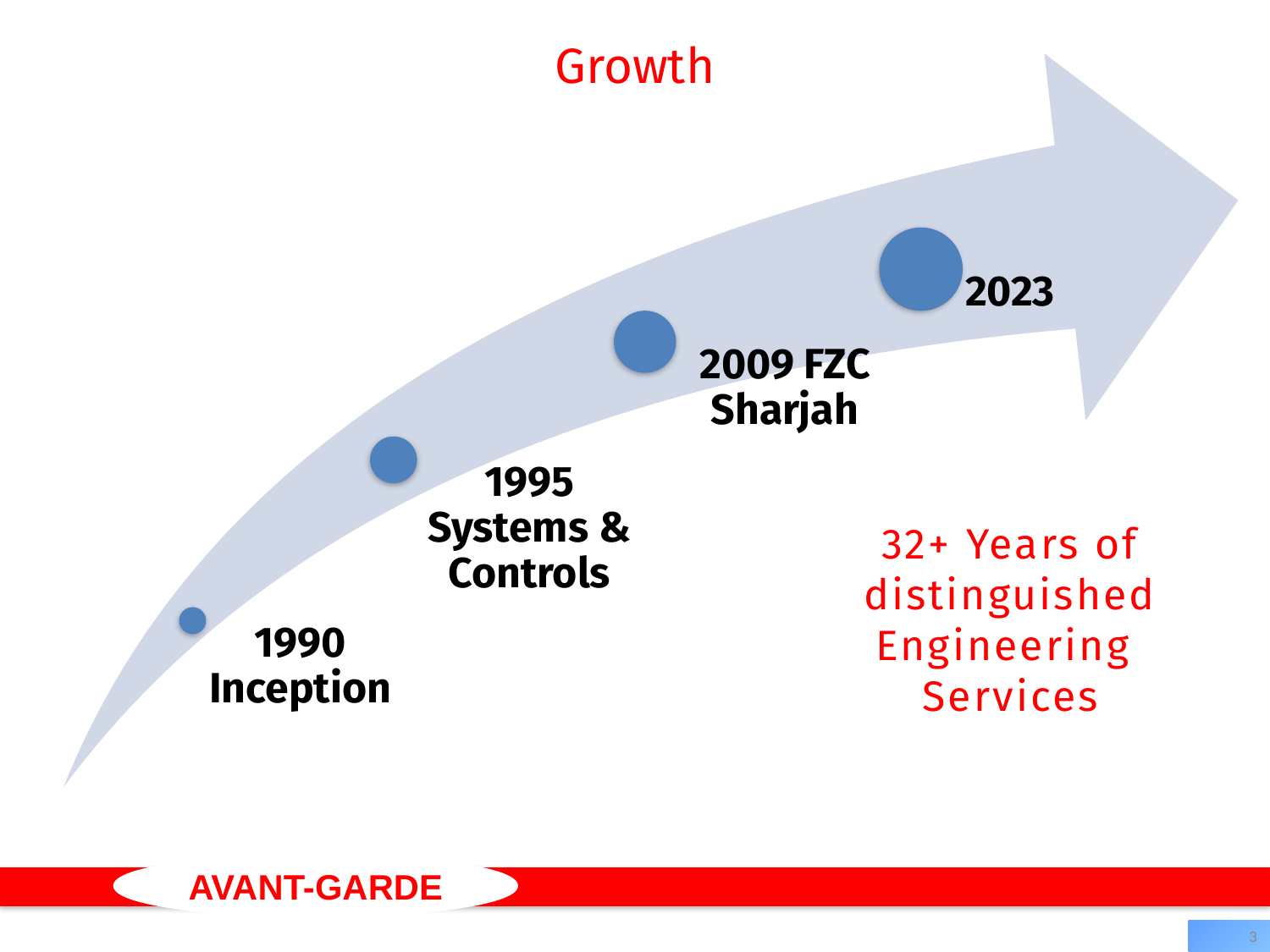

# Growth
1990 Inception
1995 Systems & Controls
2009 FZC Sharjah
2023
32+ Years of distinguished Engineering  Services

AVANT-GARDE

3